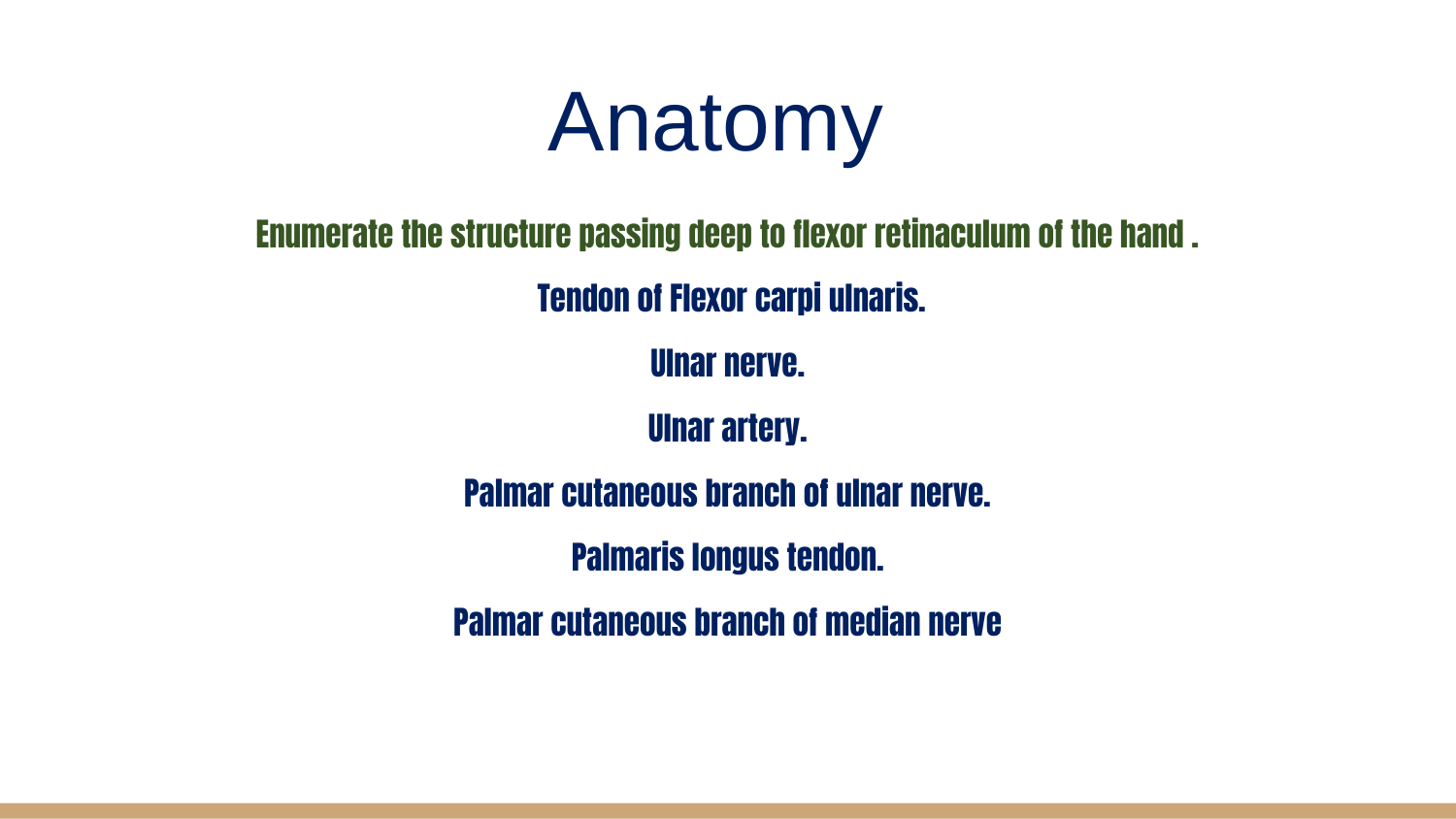

# Anatomy
Enumerate the structure passing deep to flexor retinaculum of the hand .
 Tendon of Flexor carpi ulnaris.
Ulnar nerve.
Ulnar artery.
Palmar cutaneous branch of ulnar nerve.
Palmaris longus tendon.
Palmar cutaneous branch of median nerve